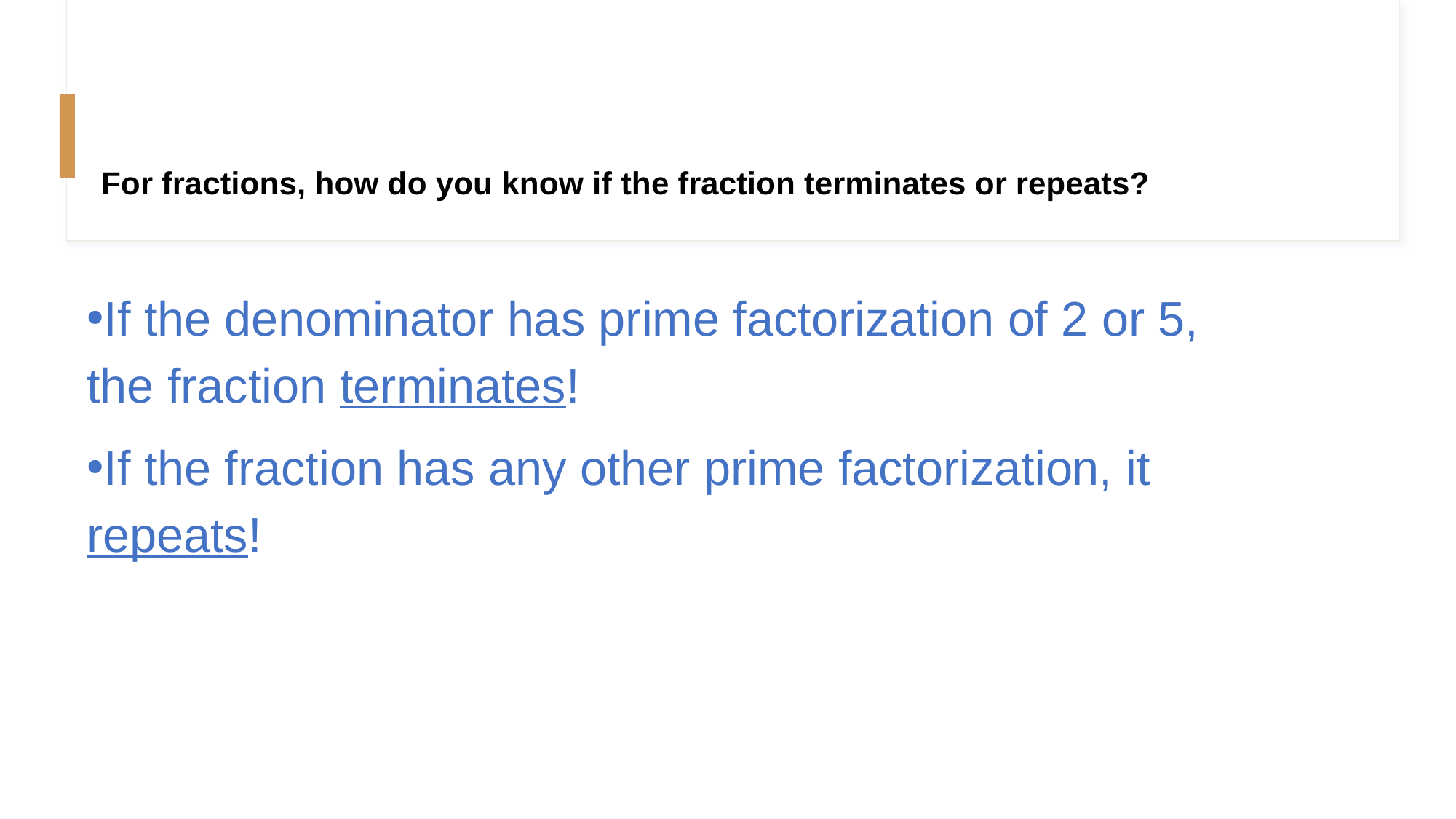

# For fractions, how do you know if the fraction terminates or repeats?
If the denominator has prime factorization of 2 or 5, the fraction terminates!
If the fraction has any other prime factorization, it repeats!